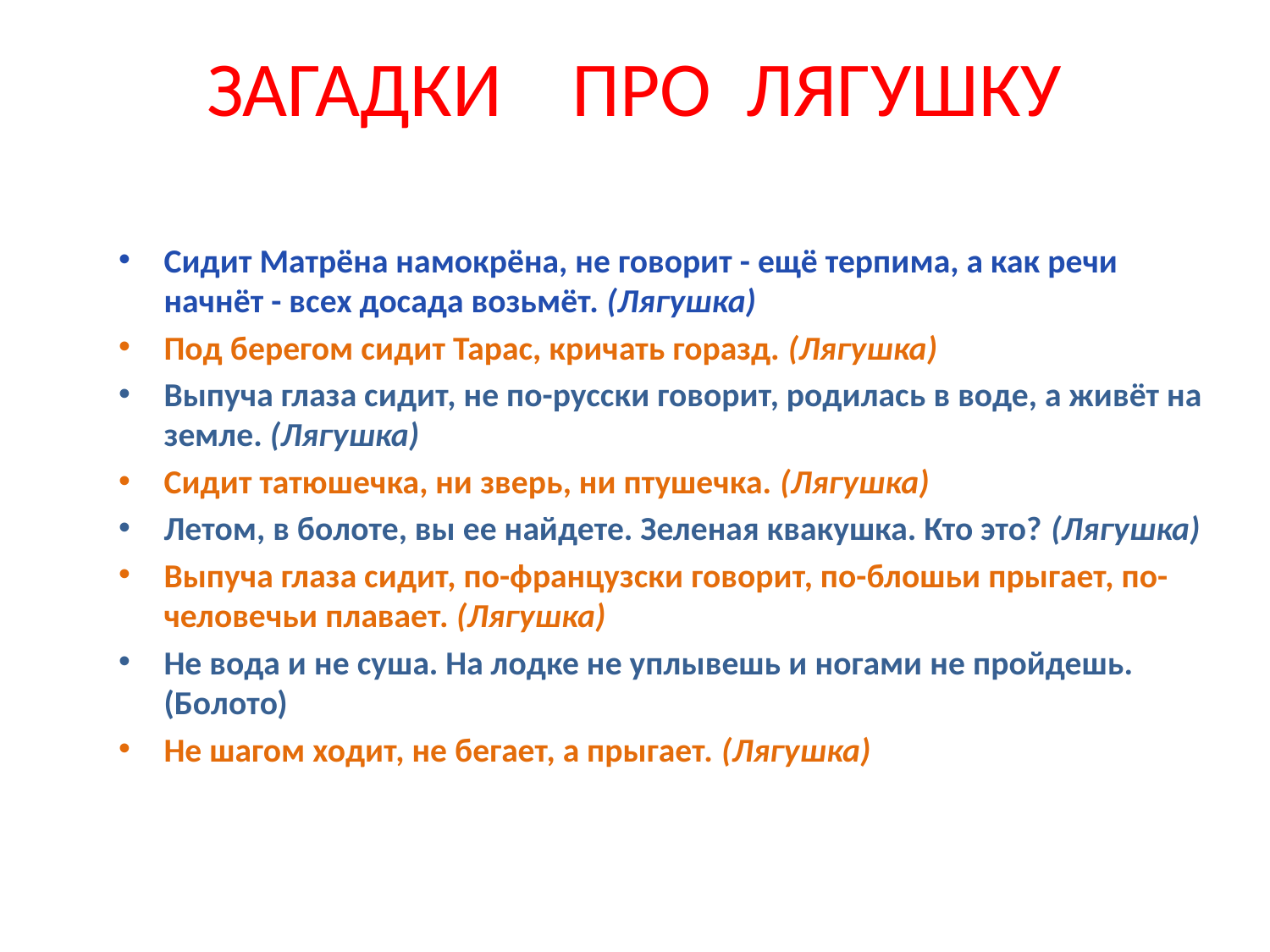

# ЗАГАДКИ    ПРО  ЛЯГУШКУ
Сидит Матрёна намокрёна, не говорит - ещё терпима, а как речи начнёт - всех досада возьмёт. (Лягушка)
Под берегом сидит Тарас, кричать горазд. (Лягушка)
Выпуча глаза сидит, не по-русски говорит, родилась в воде, а живёт на земле. (Лягушка)
Сидит татюшечка, ни зверь, ни птушечка. (Лягушка)
Летом, в болоте, вы ее найдете. Зеленая квакушка. Кто это? (Лягушка)
Выпуча глаза сидит, по-французски говорит, по-блошьи прыгает, по-человечьи плавает. (Лягушка)
Не вода и не суша. На лодке не уплывешь и ногами не пройдешь. (Болото)
Не шагом ходит, не бегает, а прыгает. (Лягушка)